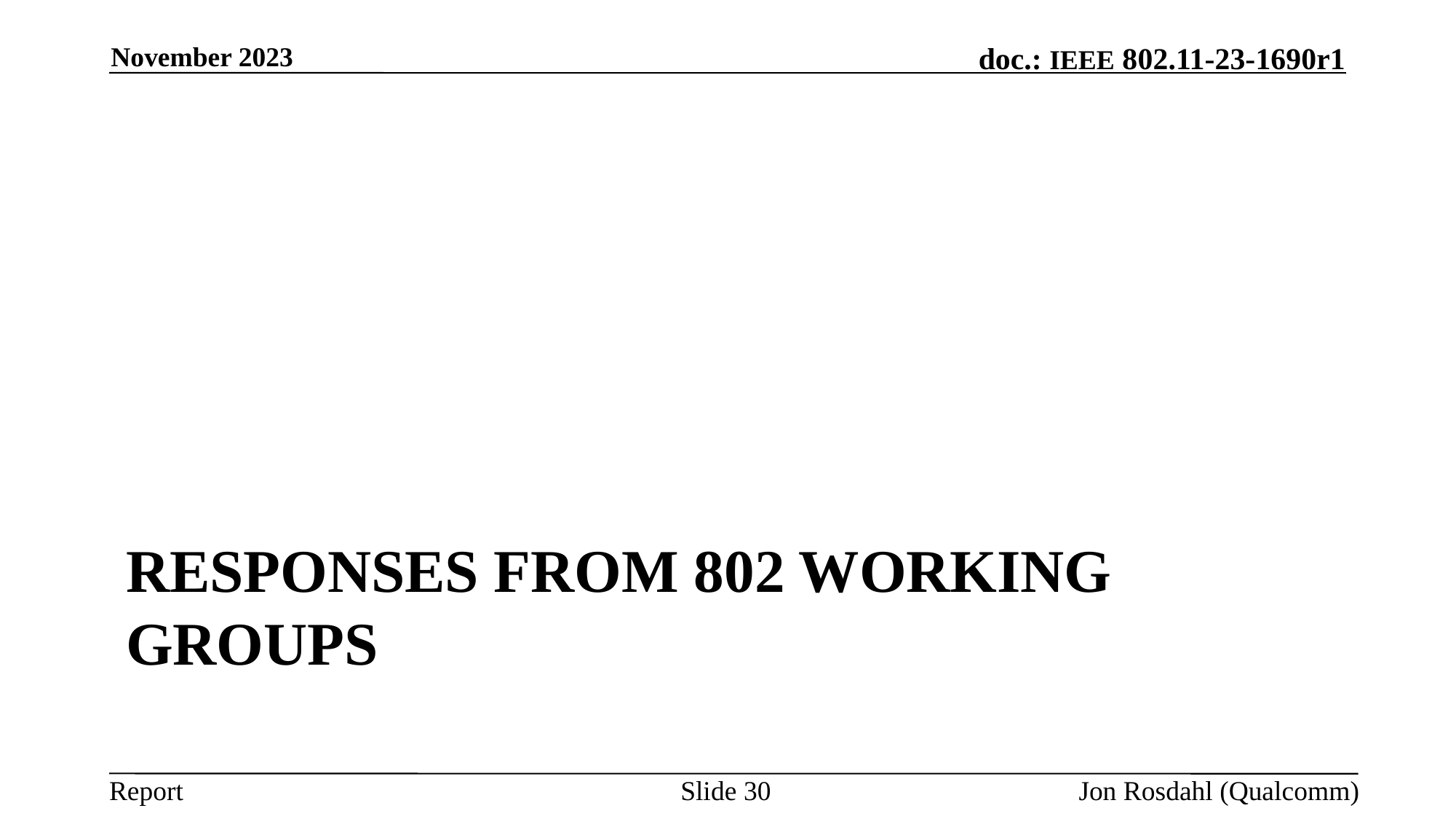

November 2023

# Responses from 802 Working Groups
Slide 30
Jon Rosdahl (Qualcomm)